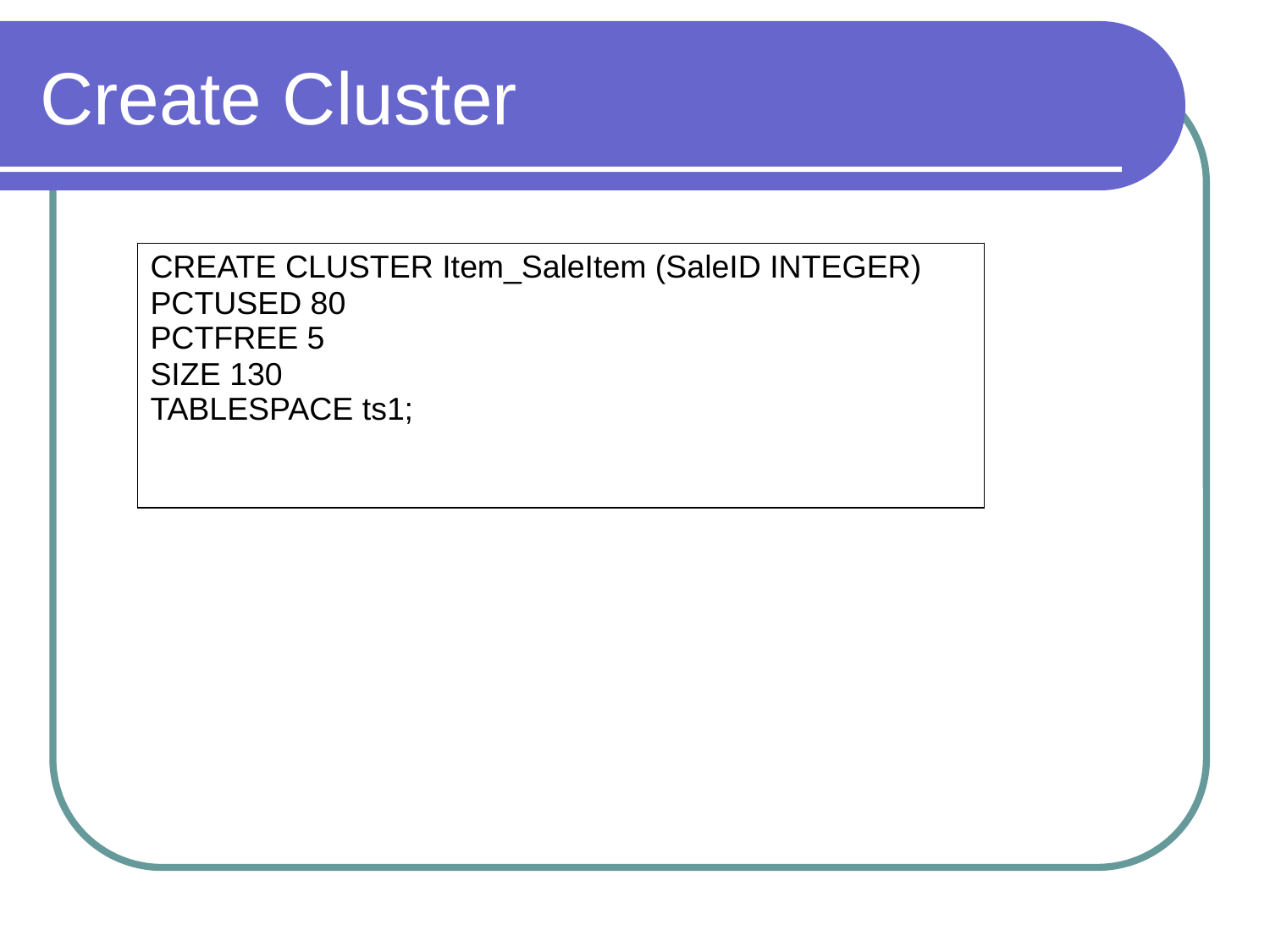

# Create Cluster
| CREATE CLUSTER Item\_SaleItem (SaleID INTEGER) PCTUSED 80 PCTFREE 5 SIZE 130 TABLESPACE ts1; |
| --- |